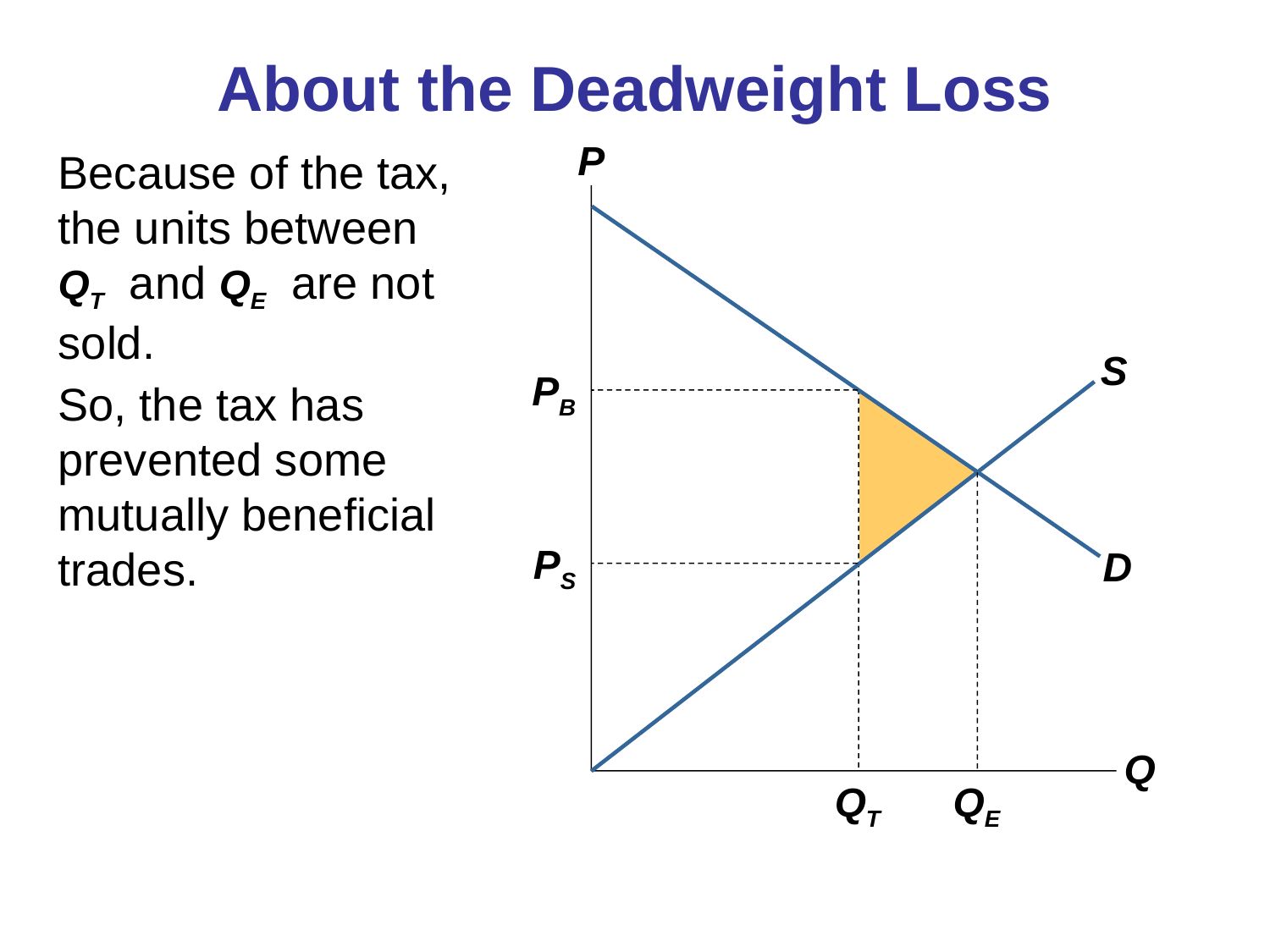

# About the Deadweight Loss
P

Q
Because of the tax, the units between
QT  and QE  are not sold.
So, the tax has prevented some mutually beneficial trades.

S
PB

PS

D
QT
QE